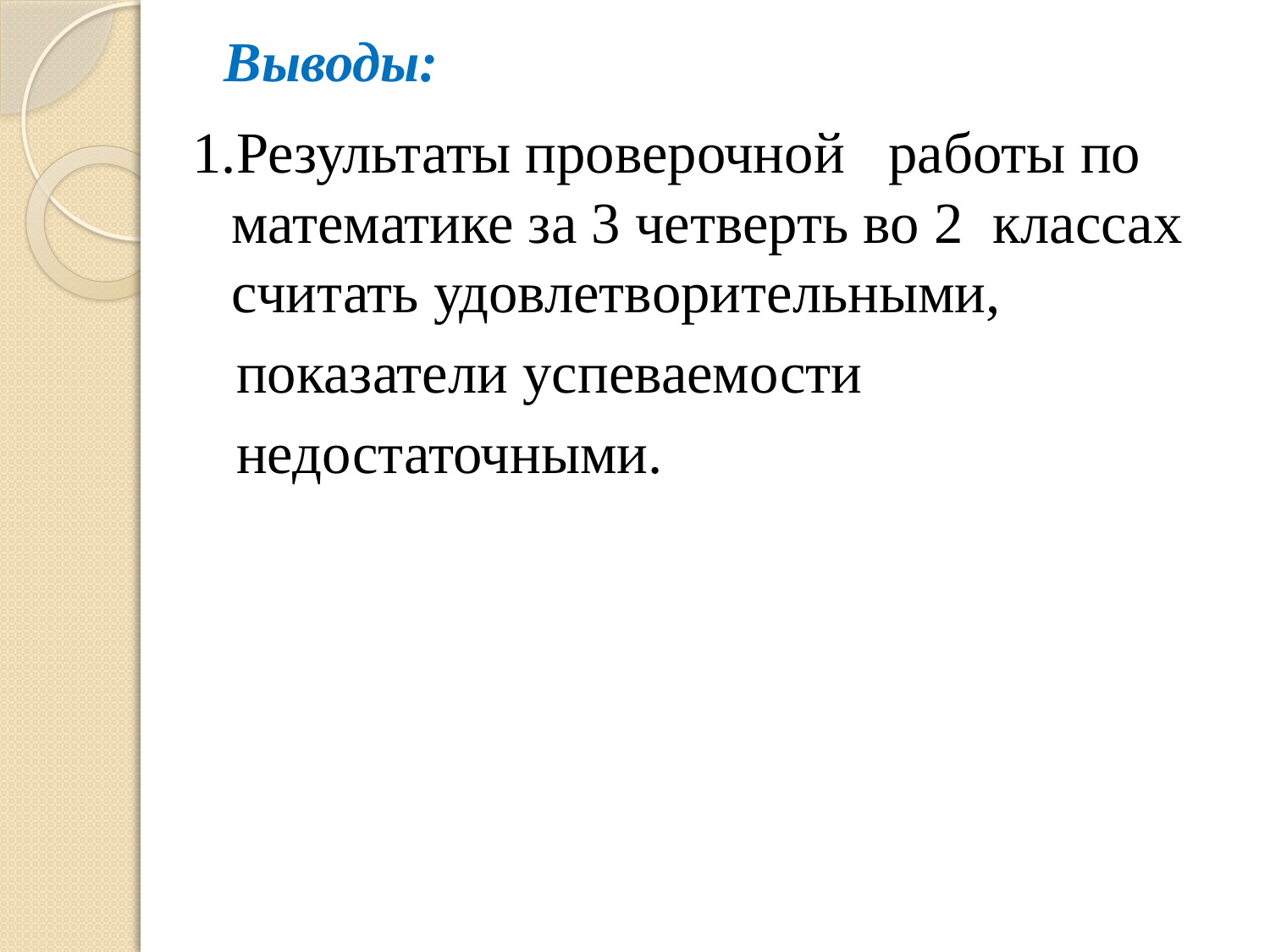

# Выводы:
1.Результаты проверочной   работы по математике за 3 четверть во 2  классах считать удовлетворительными,
   показатели успеваемости
   недостаточными.